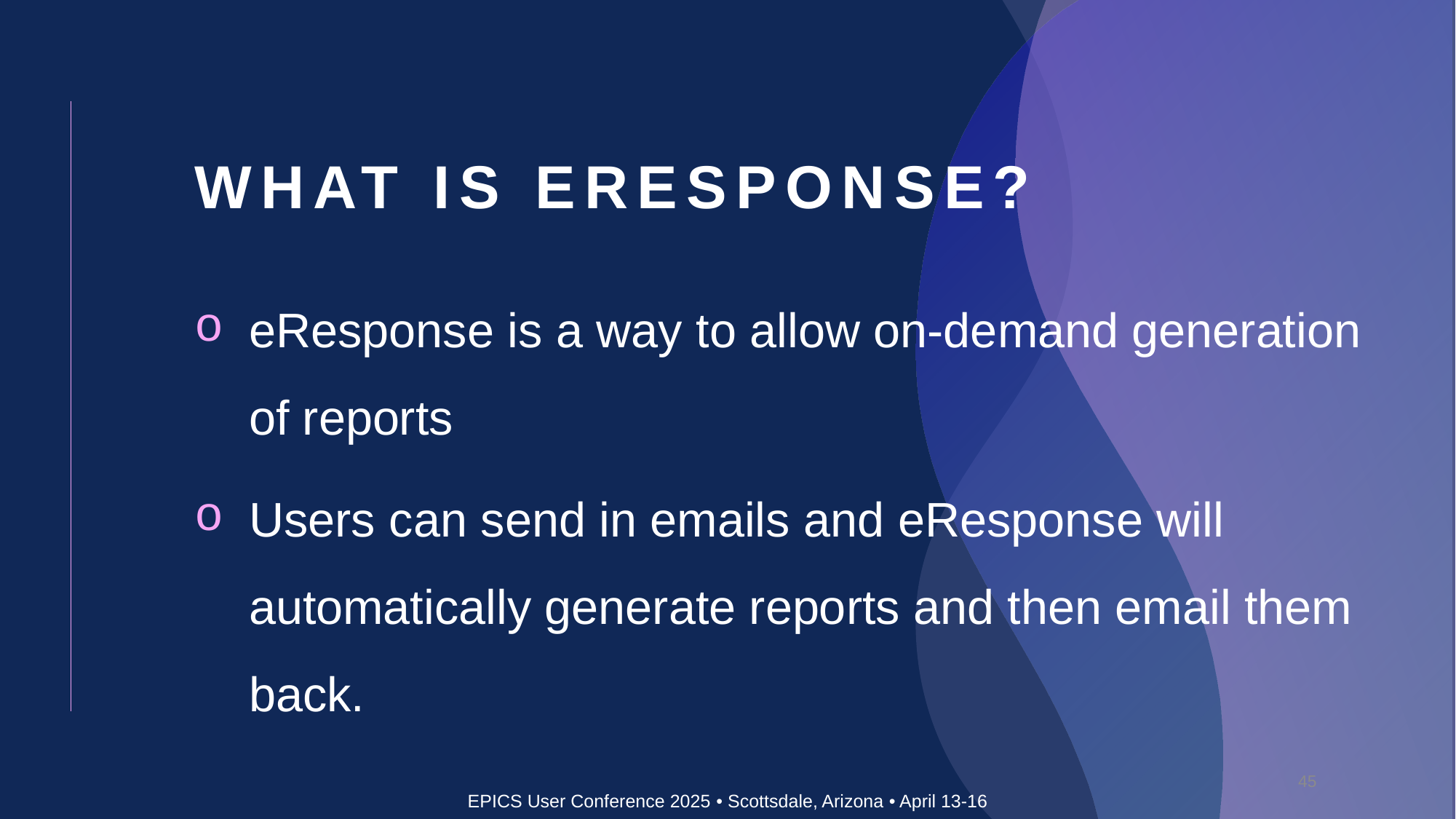

# What is eResponse?
eResponse is a way to allow on-demand generation of reports
Users can send in emails and eResponse will automatically generate reports and then email them back.
45